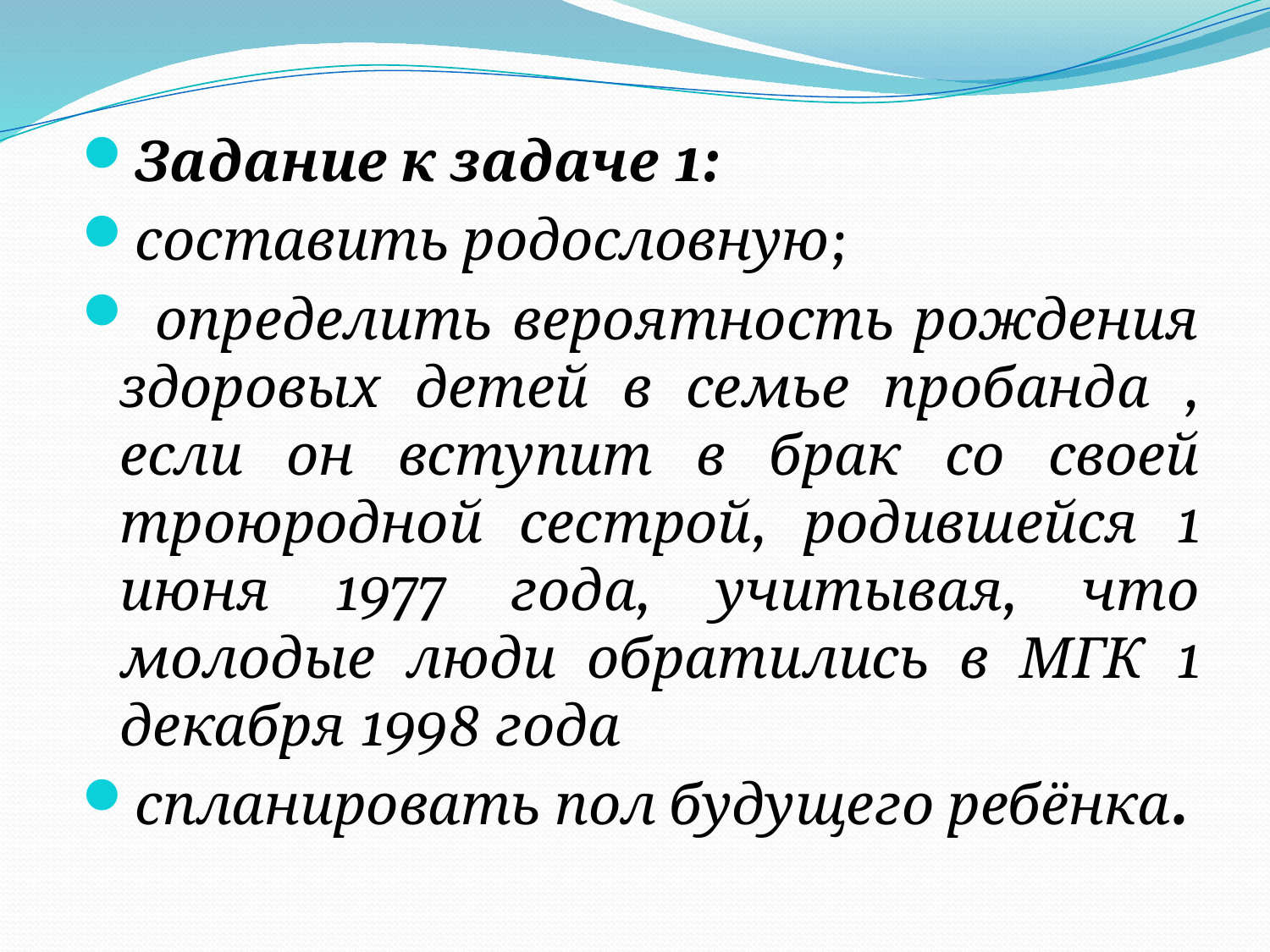

Задание к задаче 1:
составить родословную;
 определить вероятность рождения здоровых детей в семье пробанда , если он вступит в брак со своей троюродной сестрой, родившейся 1 июня 1977 года, учитывая, что молодые люди обратились в МГК 1 декабря 1998 года
спланировать пол будущего ребёнка.